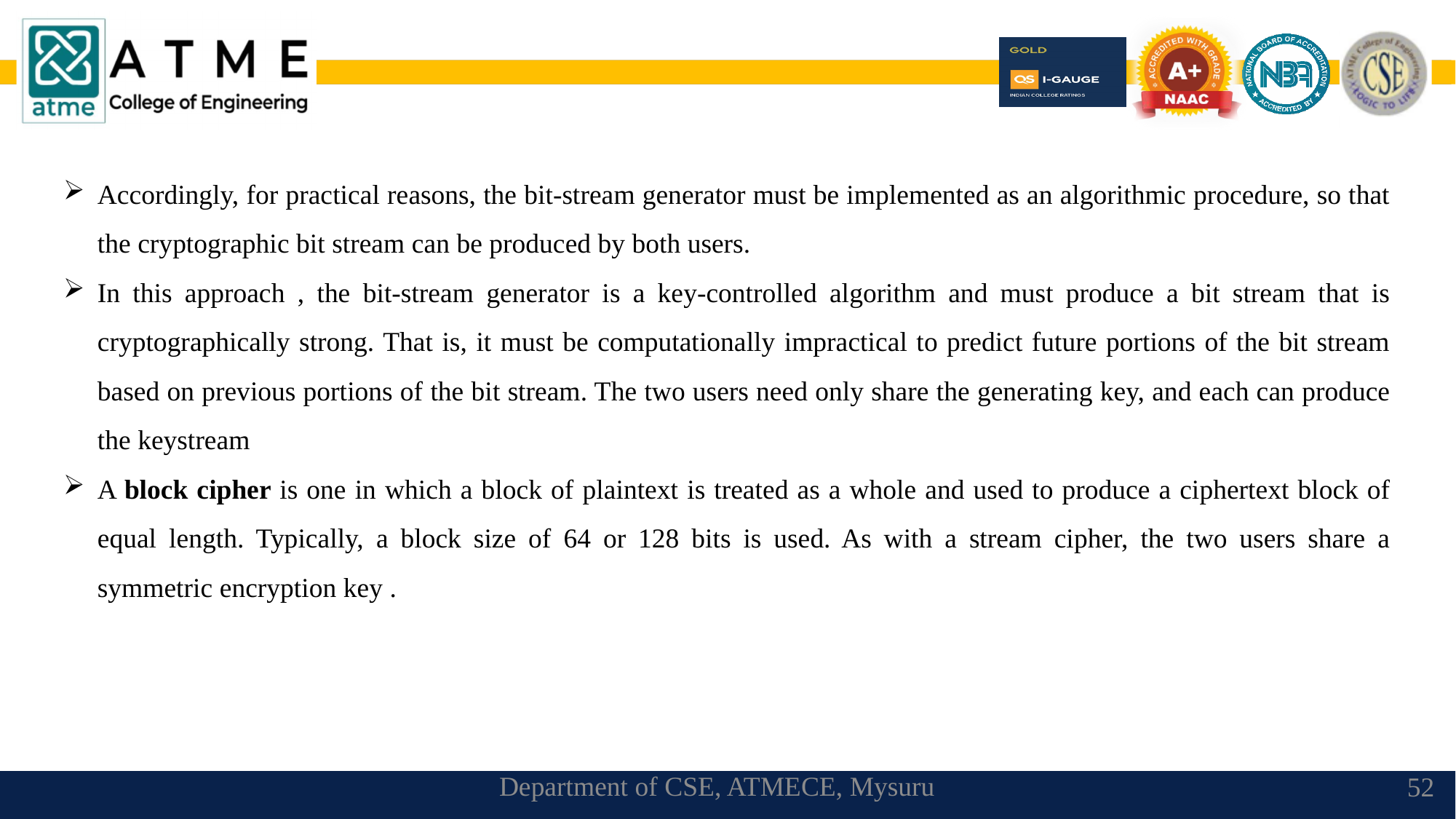

Accordingly, for practical reasons, the bit-stream generator must be implemented as an algorithmic procedure, so that the cryptographic bit stream can be produced by both users.
In this approach , the bit-stream generator is a key-controlled algorithm and must produce a bit stream that is cryptographically strong. That is, it must be computationally impractical to predict future portions of the bit stream based on previous portions of the bit stream. The two users need only share the generating key, and each can produce the keystream
A block cipher is one in which a block of plaintext is treated as a whole and used to produce a ciphertext block of equal length. Typically, a block size of 64 or 128 bits is used. As with a stream cipher, the two users share a symmetric encryption key .
Department of CSE, ATMECE, Mysuru
52